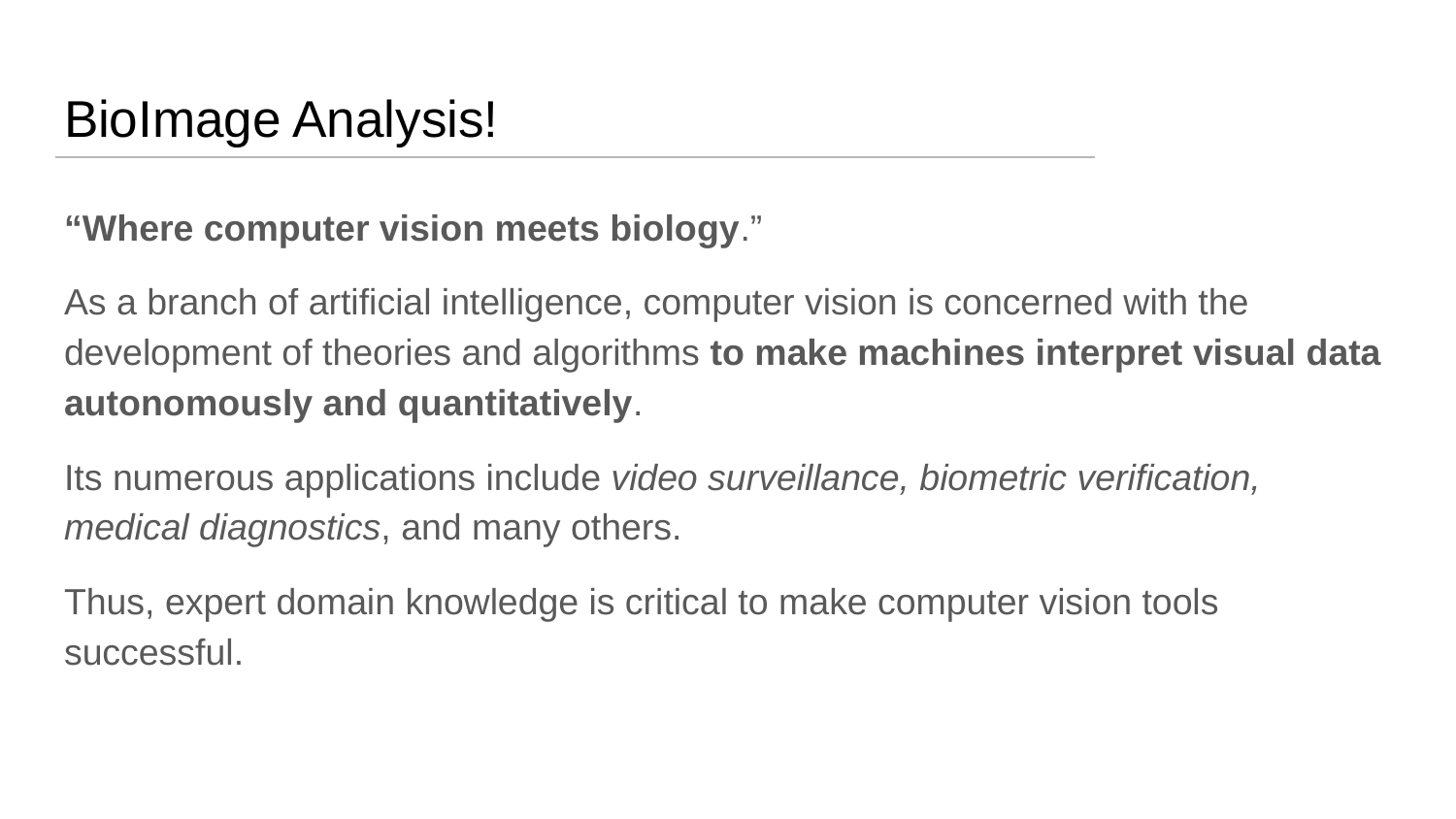

# BioImage Analysis!
“Where computer vision meets biology.”
As a branch of artificial intelligence, computer vision is concerned with the development of theories and algorithms to make machines interpret visual data autonomously and quantitatively.
Its numerous applications include video surveillance, biometric verification, medical diagnostics, and many others.
Thus, expert domain knowledge is critical to make computer vision tools successful.